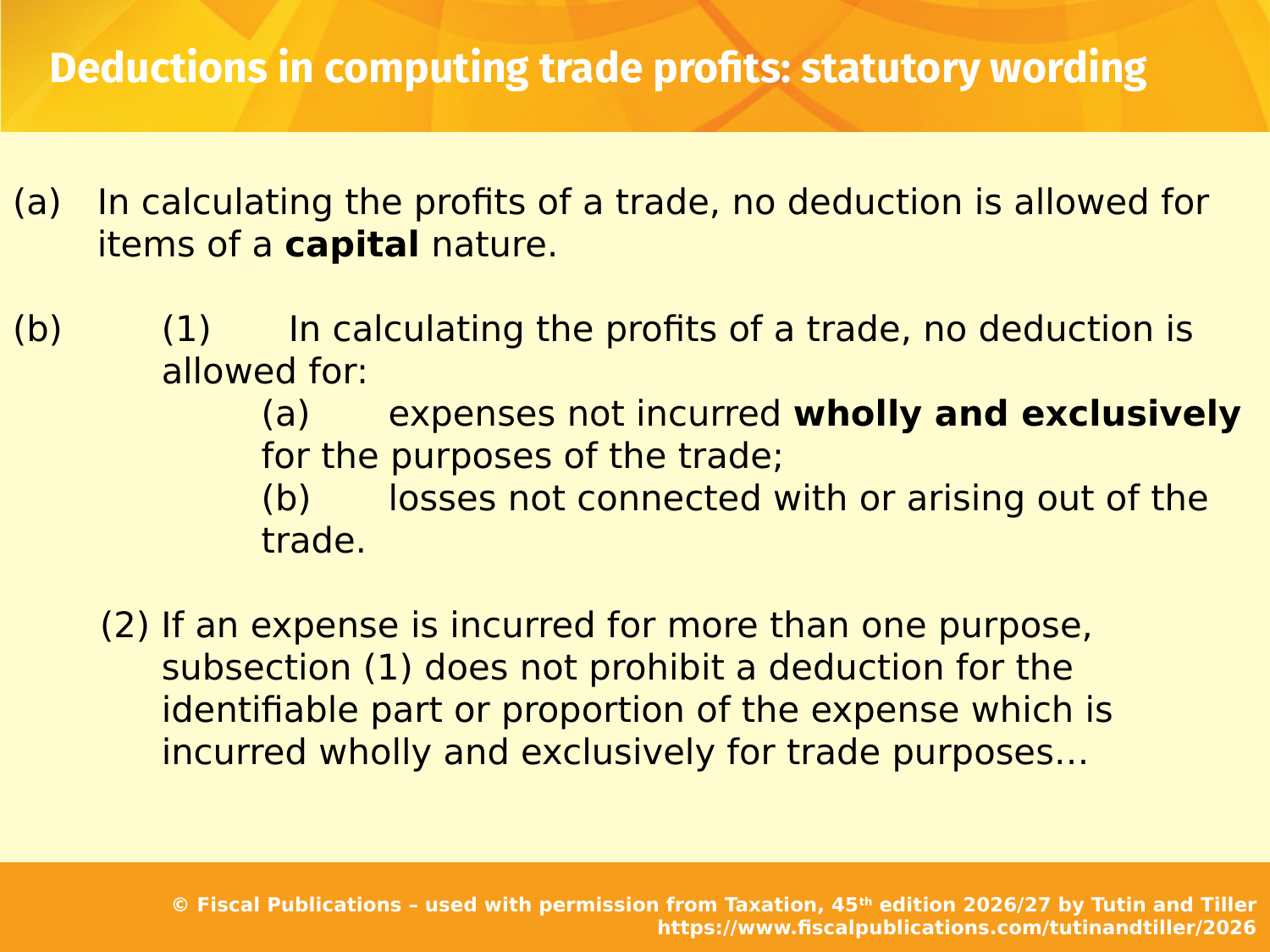

# Deductions in computing trade profits: statutory wording

(a)	In calculating the profits of a trade, no deduction is allowed for items of a capital nature.

(b)	(1)	In calculating the profits of a trade, no deduction is allowed for:
	(a)	expenses not incurred wholly and exclusively for the purposes of the trade;
	(b)	losses not connected with or arising out of the trade.

(2) If an expense is incurred for more than one purpose, subsection (1) does not prohibit a deduction for the identifiable part or proportion of the expense which is incurred wholly and exclusively for trade purposes…